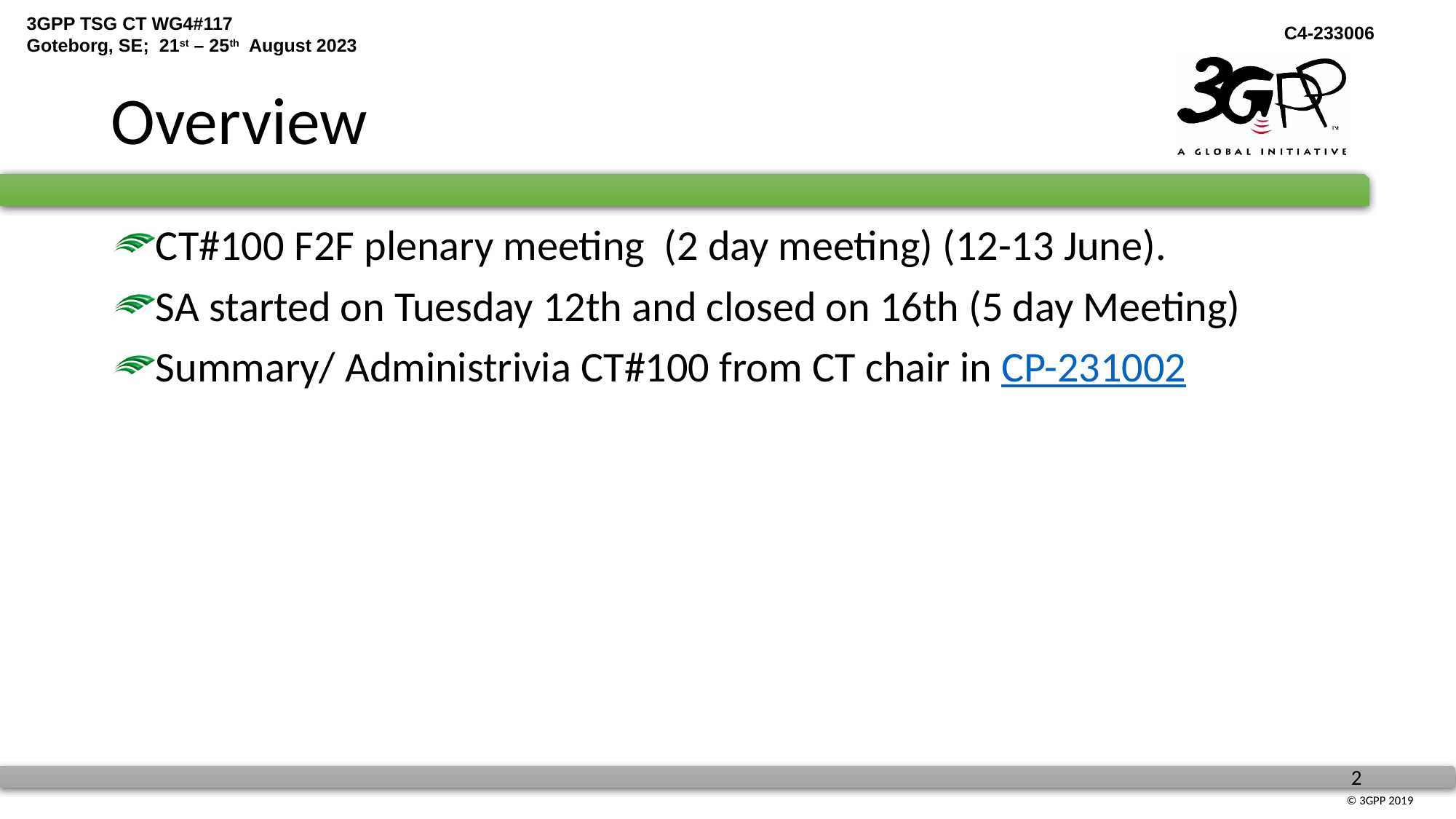

# Overview
CT#100 F2F plenary meeting  (2 day meeting) (12-13 June).
SA started on Tuesday 12th and closed on 16th (5 day Meeting)
Summary/ Administrivia CT#100 from CT chair in CP-231002